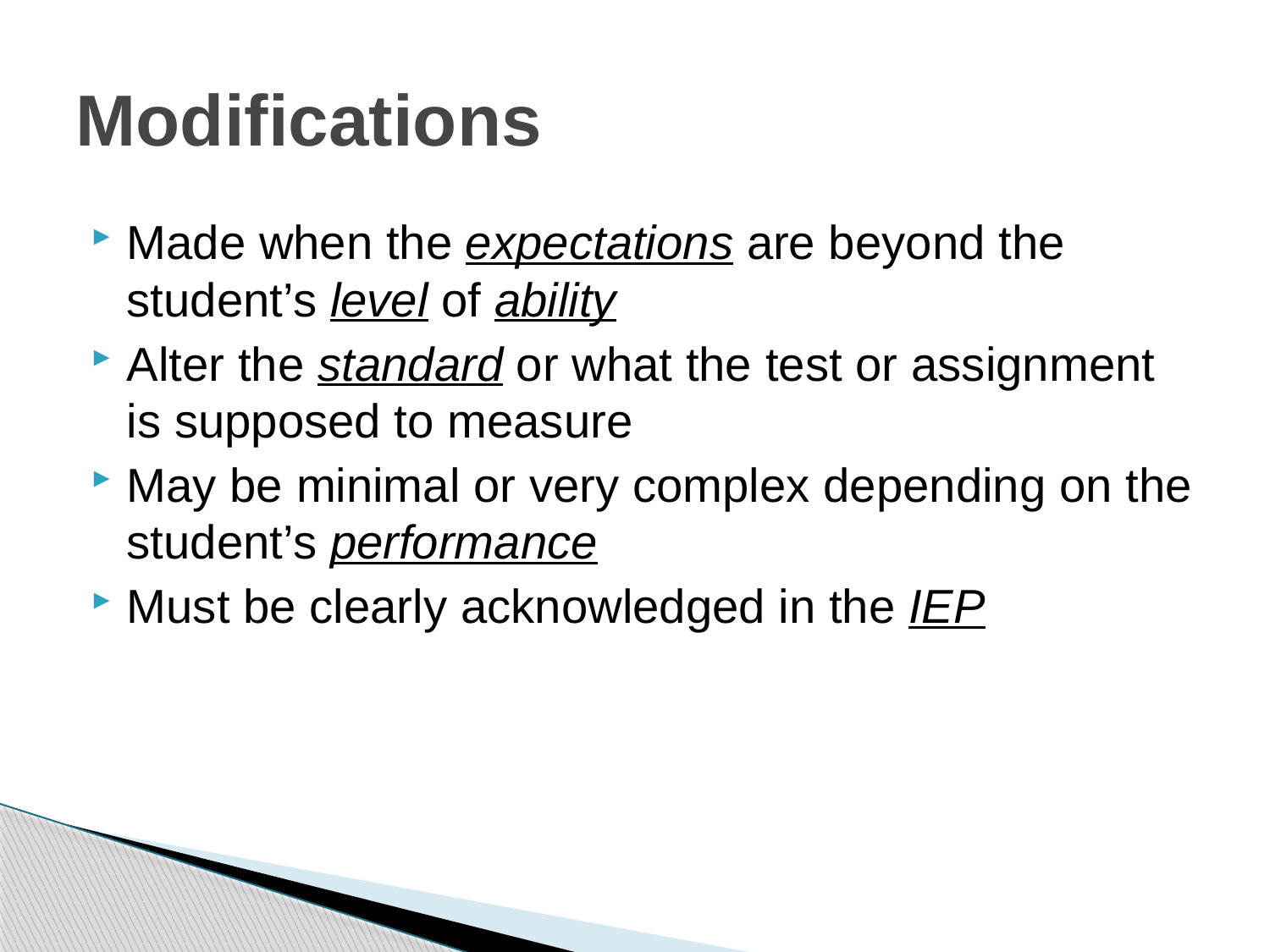

# Modifications
Made when the expectations are beyond the student’s level of ability
Alter the standard or what the test or assignment is supposed to measure
May be minimal or very complex depending on the student’s performance
Must be clearly acknowledged in the IEP